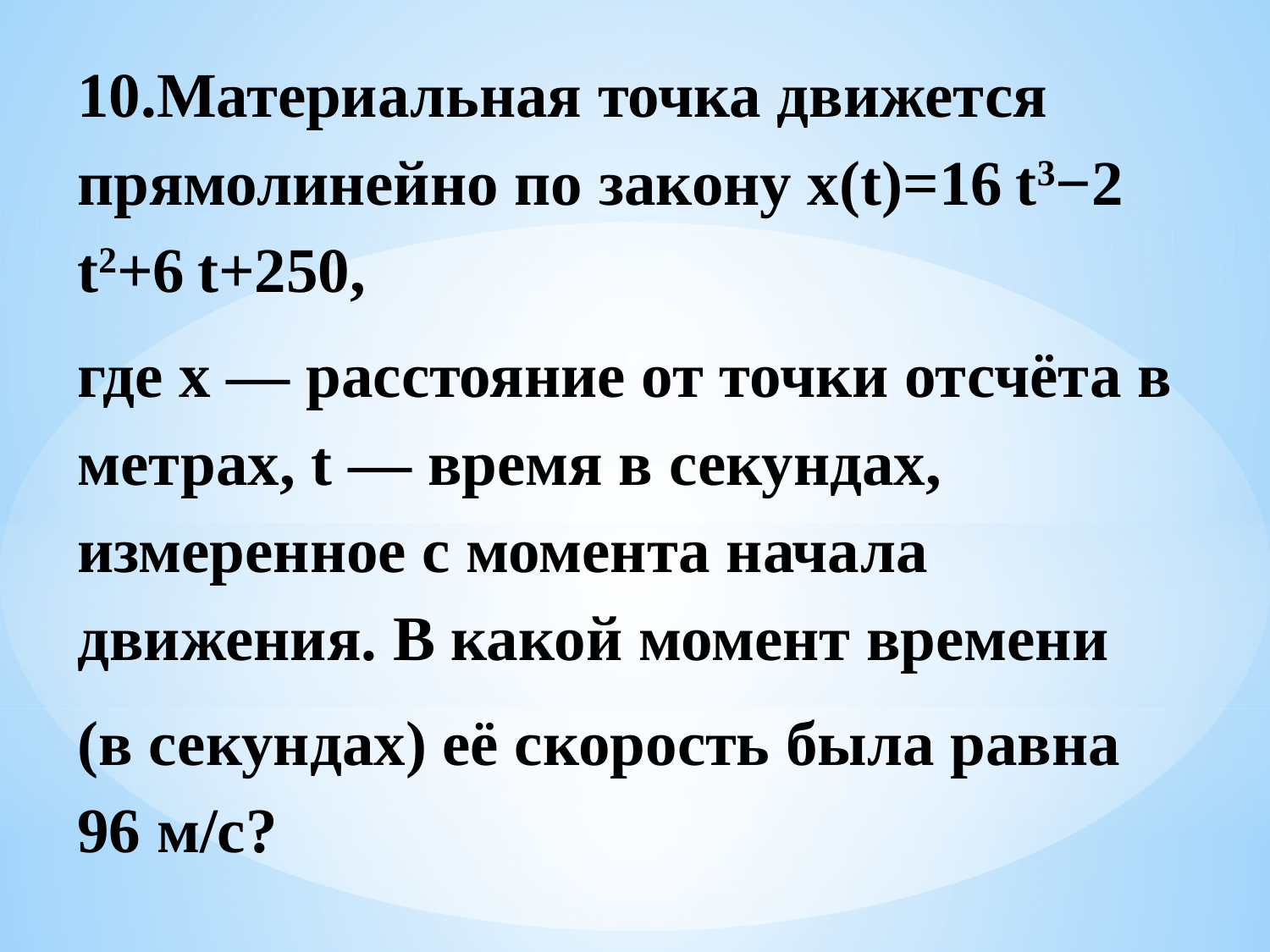

10.Материальная точка движется прямолинейно по закону x(t)=16 t3−2 t2+6 t+250,
где x — расстояние от точки отсчёта в метрах, t — время в секундах, измеренное с момента начала движения. В какой момент времени
(в секундах) её скорость была равна 96 м/с?